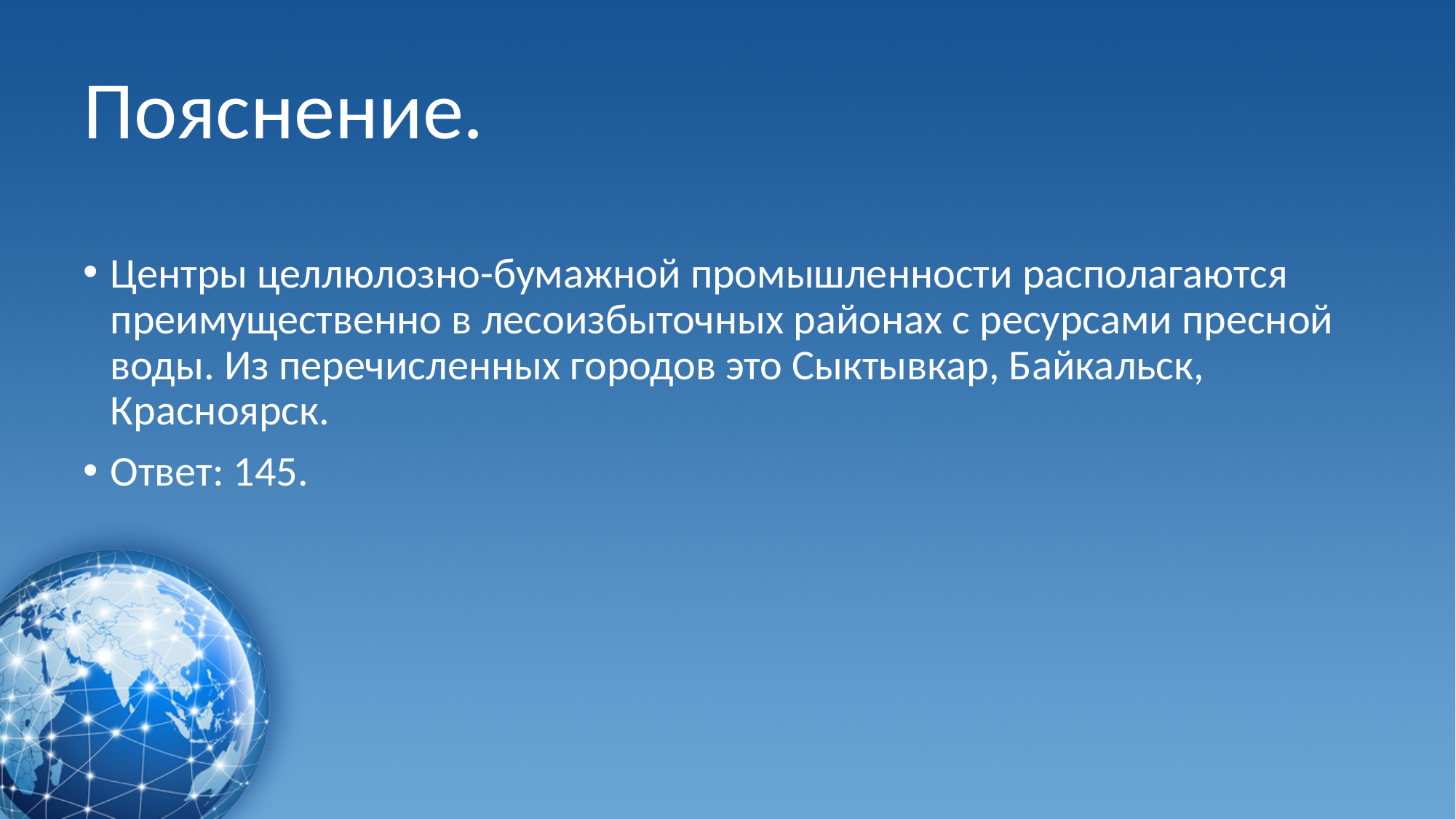

# Пояснение.
Центры целлюлозно-бумажной промышленности располагаются преимущественно в лесоизбыточных районах с ресурсами пресной воды. Из перечисленных городов это Сыктывкар, Байкальск, Красноярск.
Ответ: 145.